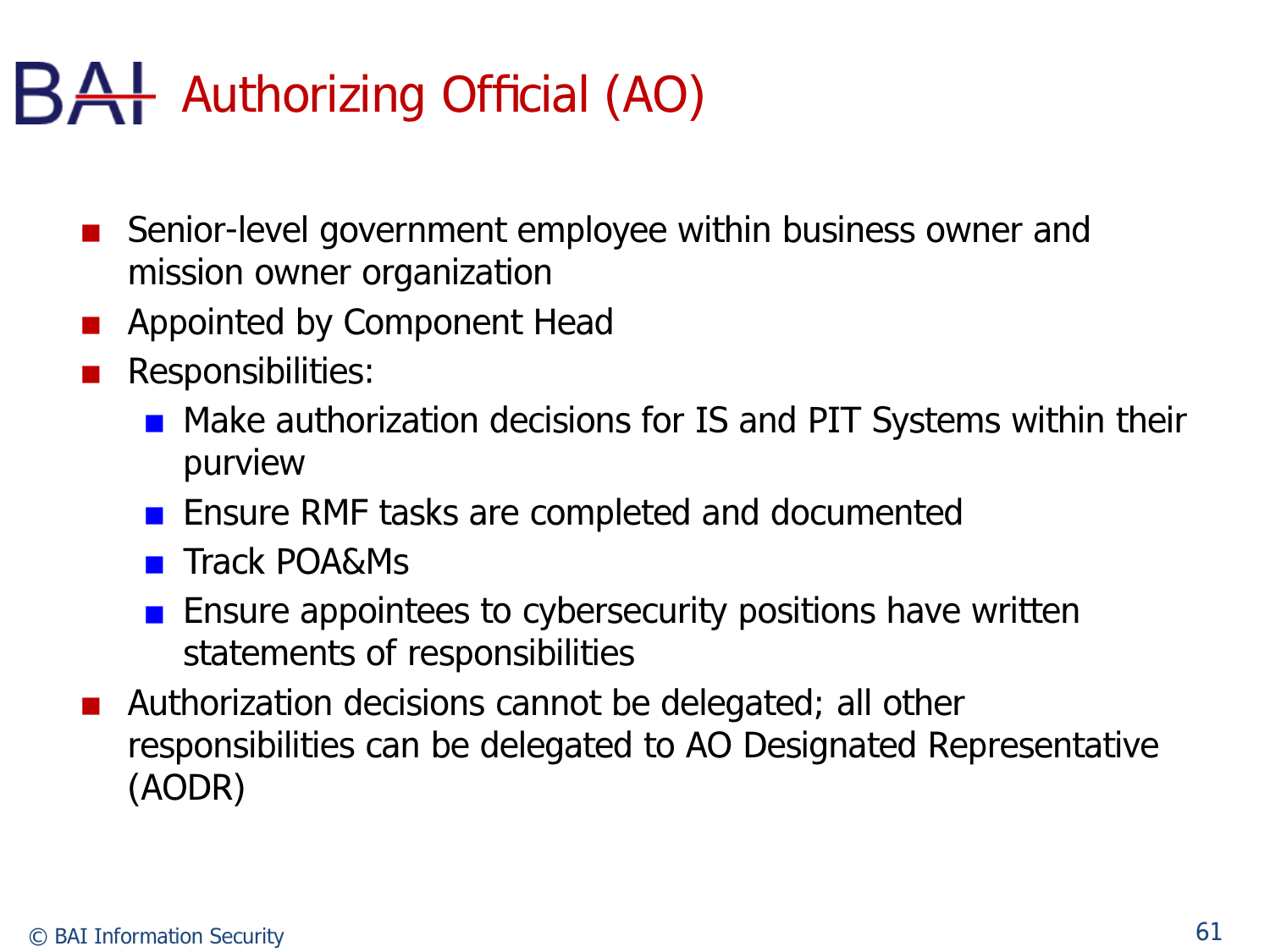

# Authorizing Official (AO)
Senior-level government employee within business owner and mission owner organization
Appointed by Component Head
Responsibilities:
Make authorization decisions for IS and PIT Systems within their purview
Ensure RMF tasks are completed and documented
Track POA&Ms
Ensure appointees to cybersecurity positions have written statements of responsibilities
Authorization decisions cannot be delegated; all other responsibilities can be delegated to AO Designated Representative (AODR)